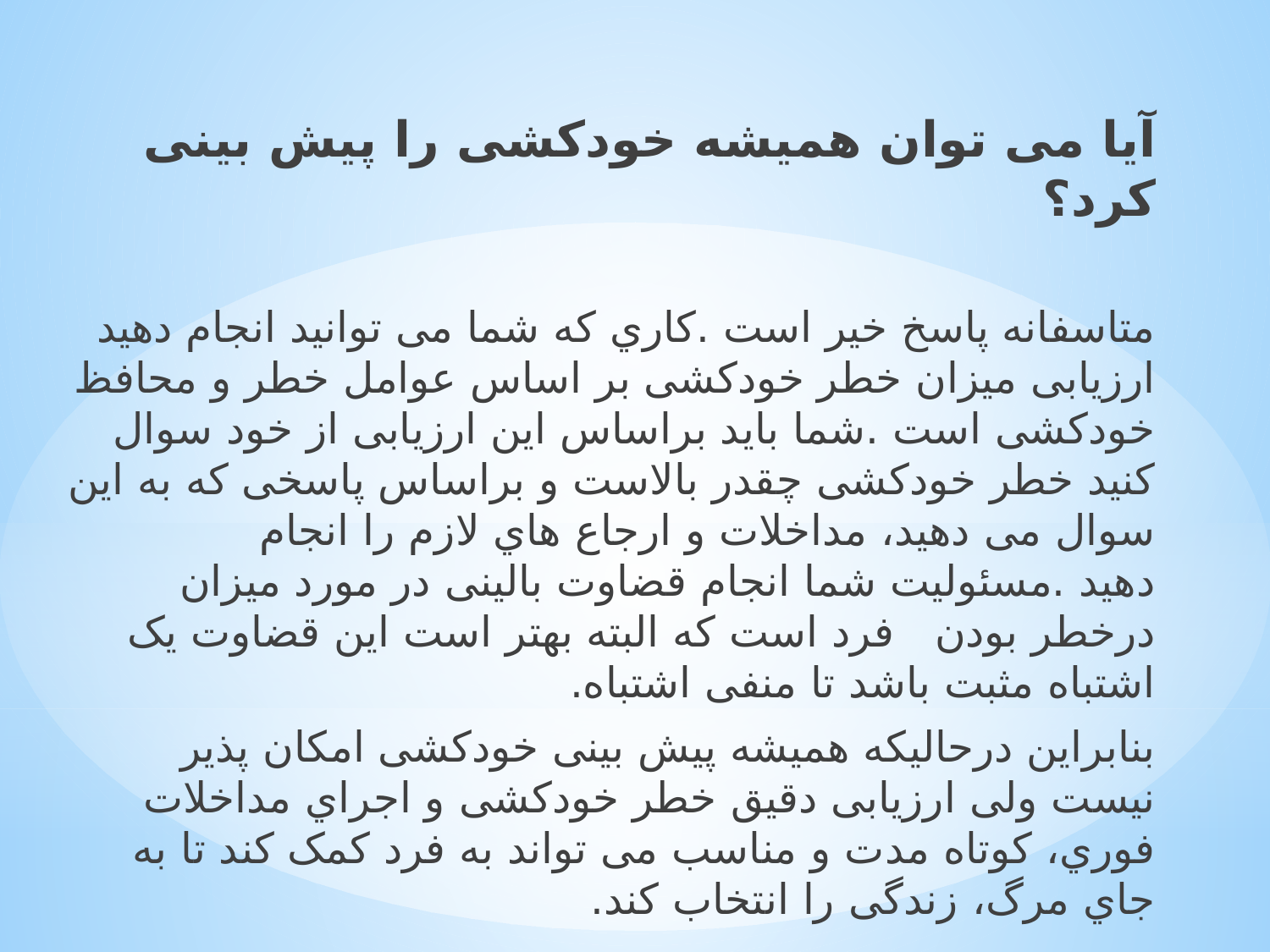

آﯾﺎ ﻣﯽ ﺗﻮان ﻫﻤﯿﺸﻪ ﺧﻮدﮐﺸﯽ را ﭘﯿﺶ ﺑﯿﻨﯽ ﮐﺮد؟

ﻣﺘﺎﺳﻔﺎﻧﻪ ﭘﺎﺳﺦ ﺧﯿﺮ اﺳﺖ .ﮐﺎري ﮐﻪ ﺷﻤﺎ ﻣﯽ ﺗﻮاﻧﯿﺪ اﻧﺠﺎم دﻫﯿﺪ ارزﯾﺎﺑﯽ ﻣﯿﺰان ﺧﻄﺮ ﺧﻮدﮐﺸﯽ ﺑﺮ اﺳﺎس ﻋﻮاﻣﻞ ﺧﻄﺮ و ﻣﺤﺎﻓﻆ ﺧﻮدﮐﺸﯽ اﺳﺖ .ﺷﻤﺎ ﺑﺎﯾﺪ ﺑﺮاﺳﺎس اﯾﻦ ارزﯾﺎﺑﯽ از ﺧﻮد ﺳﻮال ﮐﻨﯿﺪ ﺧﻄﺮ ﺧﻮدﮐﺸﯽ ﭼﻘﺪر ﺑﺎﻻﺳﺖ و ﺑﺮاﺳﺎس ﭘﺎﺳﺨﯽ ﮐﻪ ﺑﻪ اﯾﻦ ﺳﻮال ﻣﯽ دﻫﯿﺪ، ﻣﺪاﺧﻼت و ارﺟﺎع ﻫﺎي ﻻزم را اﻧﺠﺎم دﻫﯿﺪ .ﻣﺴﺌﻮﻟﯿﺖ ﺷﻤﺎ اﻧﺠﺎم ﻗﻀﺎوت ﺑﺎﻟﯿﻨﯽ در ﻣﻮرد ﻣﯿﺰان درﺧﻄﺮ ﺑﻮدن   ﻓﺮد اﺳﺖ ﮐﻪ اﻟﺒﺘﻪ ﺑﻬﺘﺮ اﺳﺖ اﯾﻦ ﻗﻀﺎوت ﯾﮏ اﺷﺘﺒﺎه ﻣﺜﺒﺖ ﺑﺎﺷﺪ ﺗﺎ ﻣﻨﻔﯽ اﺷﺘﺒﺎه.
ﺑﻨﺎﺑﺮاﯾﻦ درﺣﺎﻟﯿﮑﻪ ﻫﻤﯿﺸﻪ ﭘﯿﺶ ﺑﯿﻨﯽ ﺧﻮدﮐﺸﯽ اﻣﮑﺎن ﭘﺬﯾﺮ ﻧﯿﺴﺖ وﻟﯽ ارزﯾﺎﺑﯽ دﻗﯿﻖ ﺧﻄﺮ ﺧﻮدﮐﺸﯽ و اﺟﺮاي ﻣﺪاﺧﻼت ﻓﻮري، ﮐﻮﺗﺎه ﻣﺪت و ﻣﻨﺎﺳﺐ ﻣﯽ ﺗﻮاﻧﺪ ﺑﻪ ﻓﺮد ﮐﻤﮏ ﮐﻨﺪ ﺗﺎ ﺑﻪ ﺟﺎي ﻣﺮگ، زﻧﺪﮔﯽ را اﻧﺘﺨﺎب ﮐﻨﺪ.